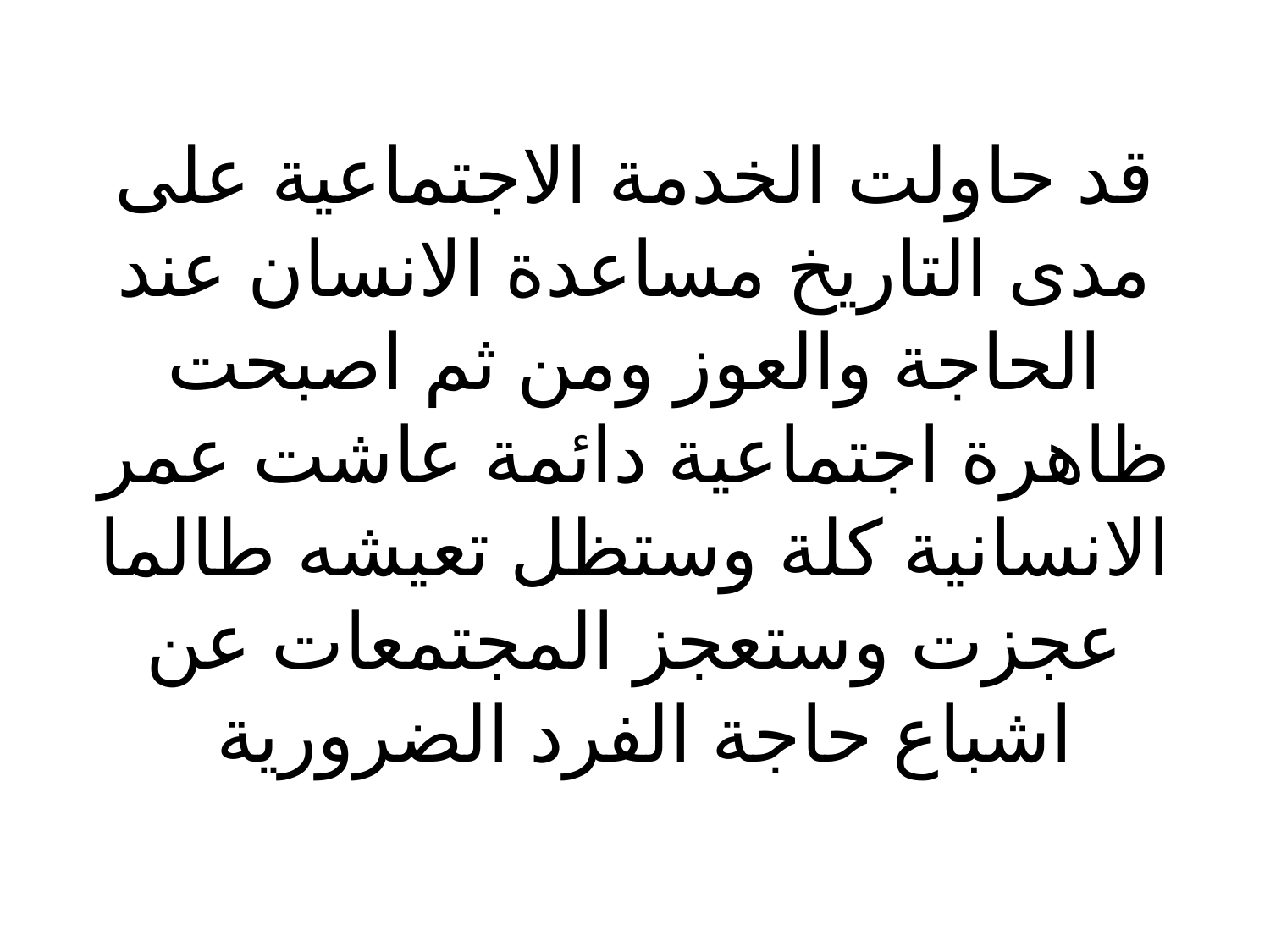

# قد حاولت الخدمة الاجتماعية على مدى التاريخ مساعدة الانسان عند الحاجة والعوز ومن ثم اصبحت ظاهرة اجتماعية دائمة عاشت عمر الانسانية كلة وستظل تعيشه طالما عجزت وستعجز المجتمعات عن اشباع حاجة الفرد الضرورية